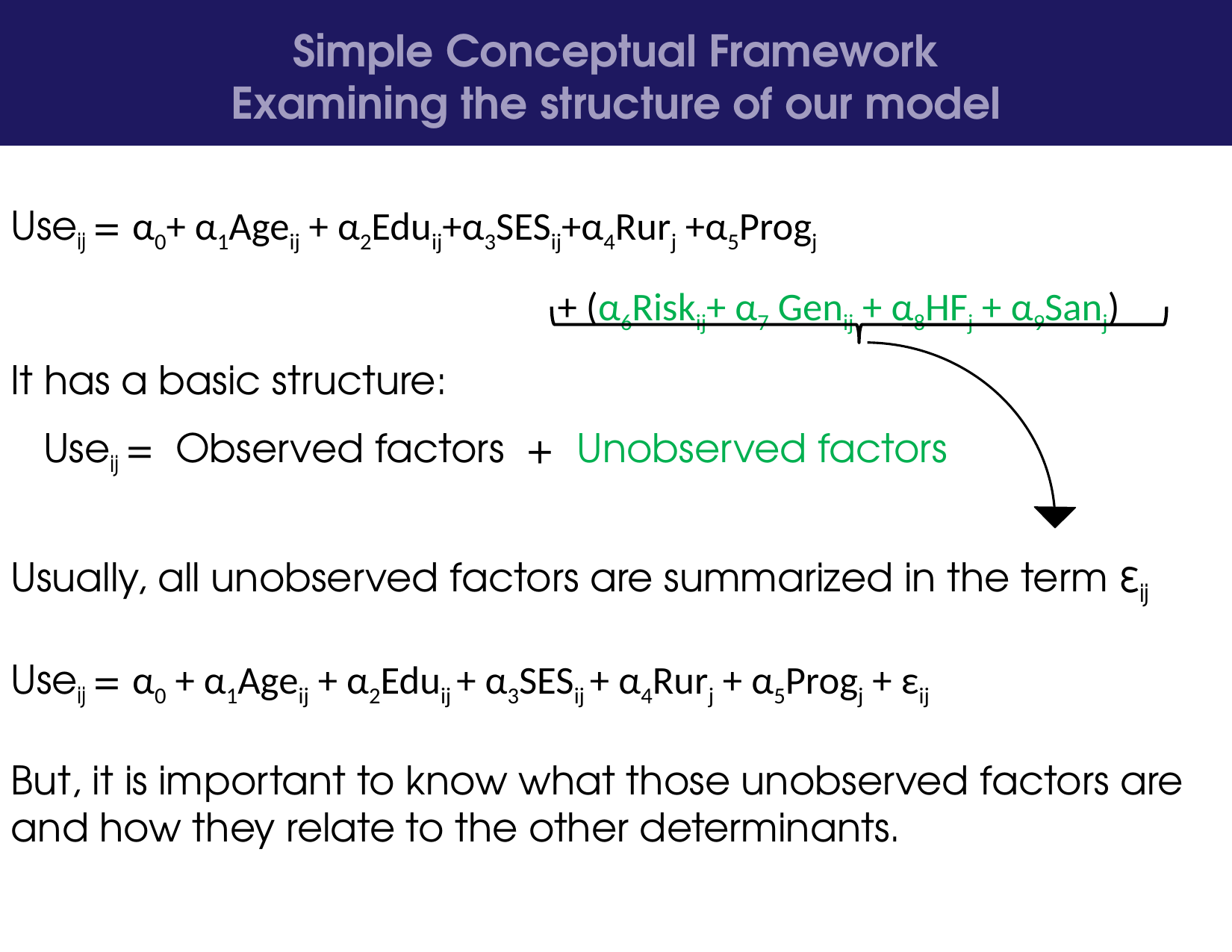

Simple Conceptual Framework
Examining the structure of our model

Useij = α0+ α1Ageij + α2Eduij+α3SESij+α4Rurj +α5Progj
                                              	           + (α6Riskij+ α7 Genij + α8HFj + α9Sanj)

It has a basic structure:

   Useij =  Observed factors  +  Unobserved factors

Usually, all unobserved factors are summarized in the term εij

Useij = α0 + α1Ageij + α2Eduij + α3SESij + α4Rurj + α5Progj + εij

But, it is important to know what those unobserved factors are and how they relate to the other determinants.